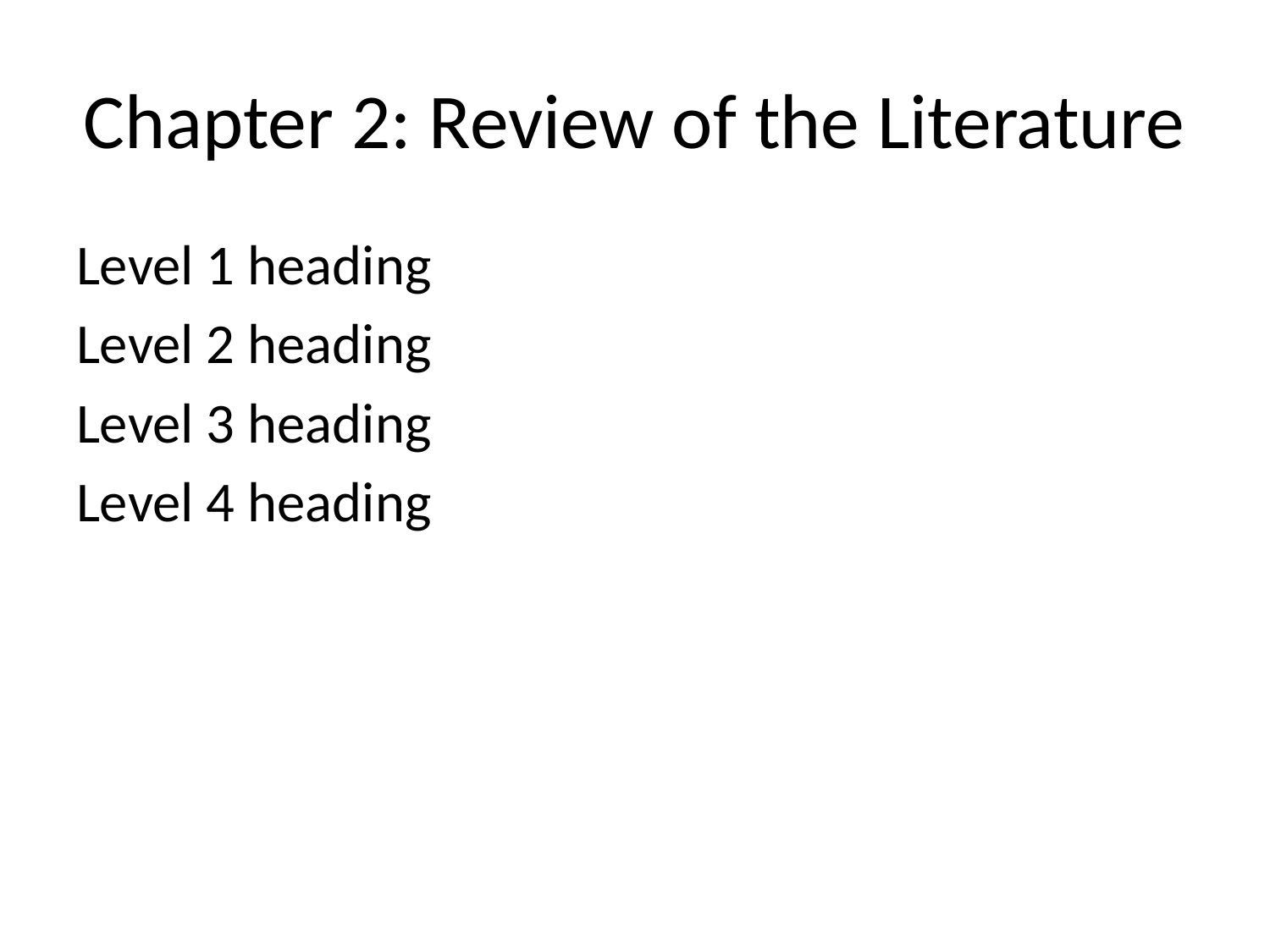

# Chapter 2: Review of the Literature
Level 1 heading
Level 2 heading
Level 3 heading
Level 4 heading